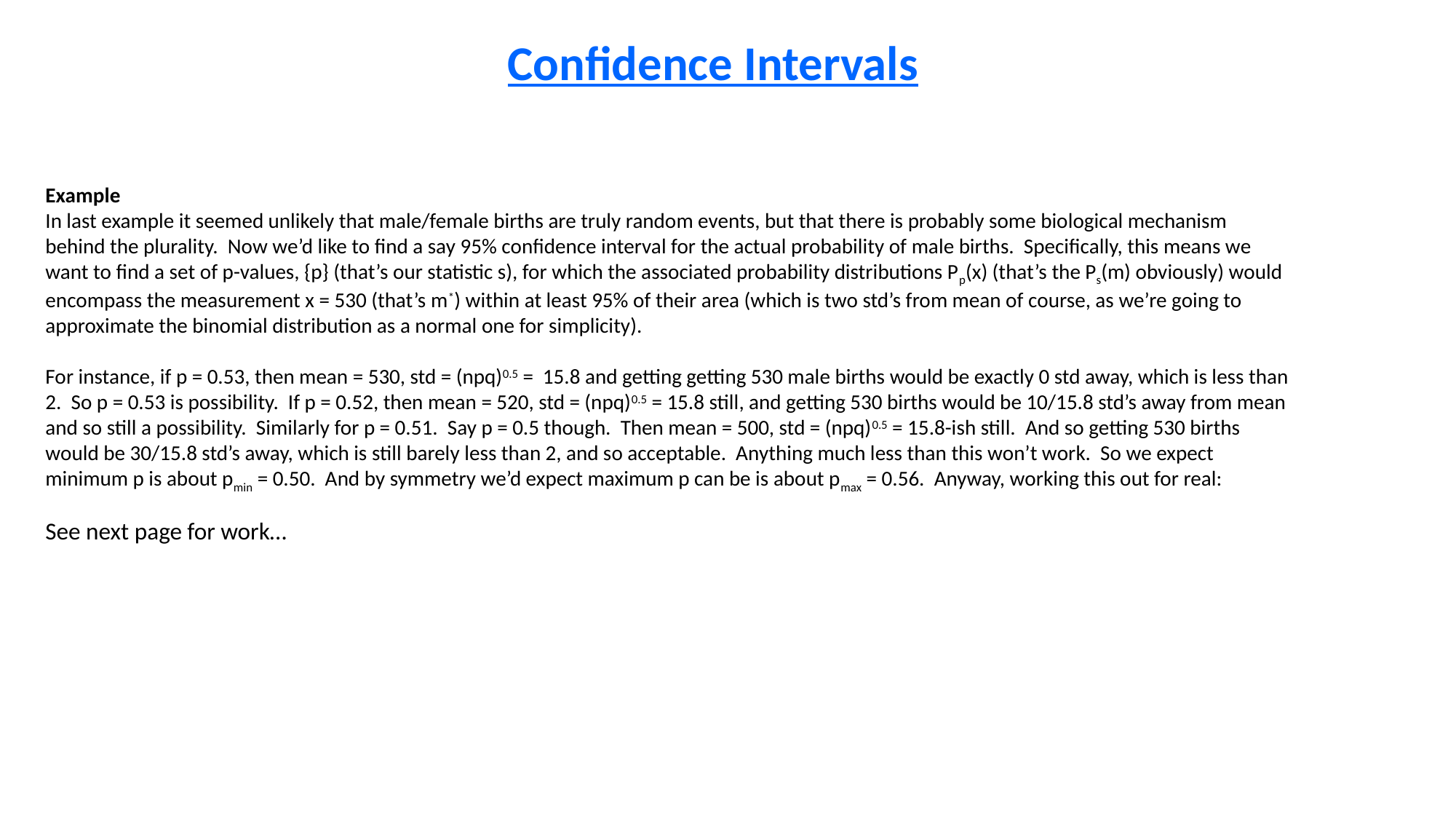

Confidence Intervals
Example
In last example it seemed unlikely that male/female births are truly random events, but that there is probably some biological mechanism behind the plurality.  Now we’d like to find a say 95% confidence interval for the actual probability of male births.  Specifically, this means we want to find a set of p-values, {p} (that’s our statistic s), for which the associated probability distributions Pp(x) (that’s the Ps(m) obviously) would encompass the measurement x = 530 (that’s m*) within at least 95% of their area (which is two std’s from mean of course, as we’re going to approximate the binomial distribution as a normal one for simplicity).

For instance, if p = 0.53, then mean = 530, std = (npq)0.5 =  15.8 and getting getting 530 male births would be exactly 0 std away, which is less than 2.  So p = 0.53 is possibility.  If p = 0.52, then mean = 520, std = (npq)0.5 = 15.8 still, and getting 530 births would be 10/15.8 std’s away from mean and so still a possibility.  Similarly for p = 0.51.  Say p = 0.5 though.  Then mean = 500, std = (npq)0.5 = 15.8-ish still.  And so getting 530 births would be 30/15.8 std’s away, which is still barely less than 2, and so acceptable.  Anything much less than this won’t work.  So we expect minimum p is about pmin = 0.50.  And by symmetry we’d expect maximum p can be is about pmax = 0.56.  Anyway, working this out for real:
See next page for work…